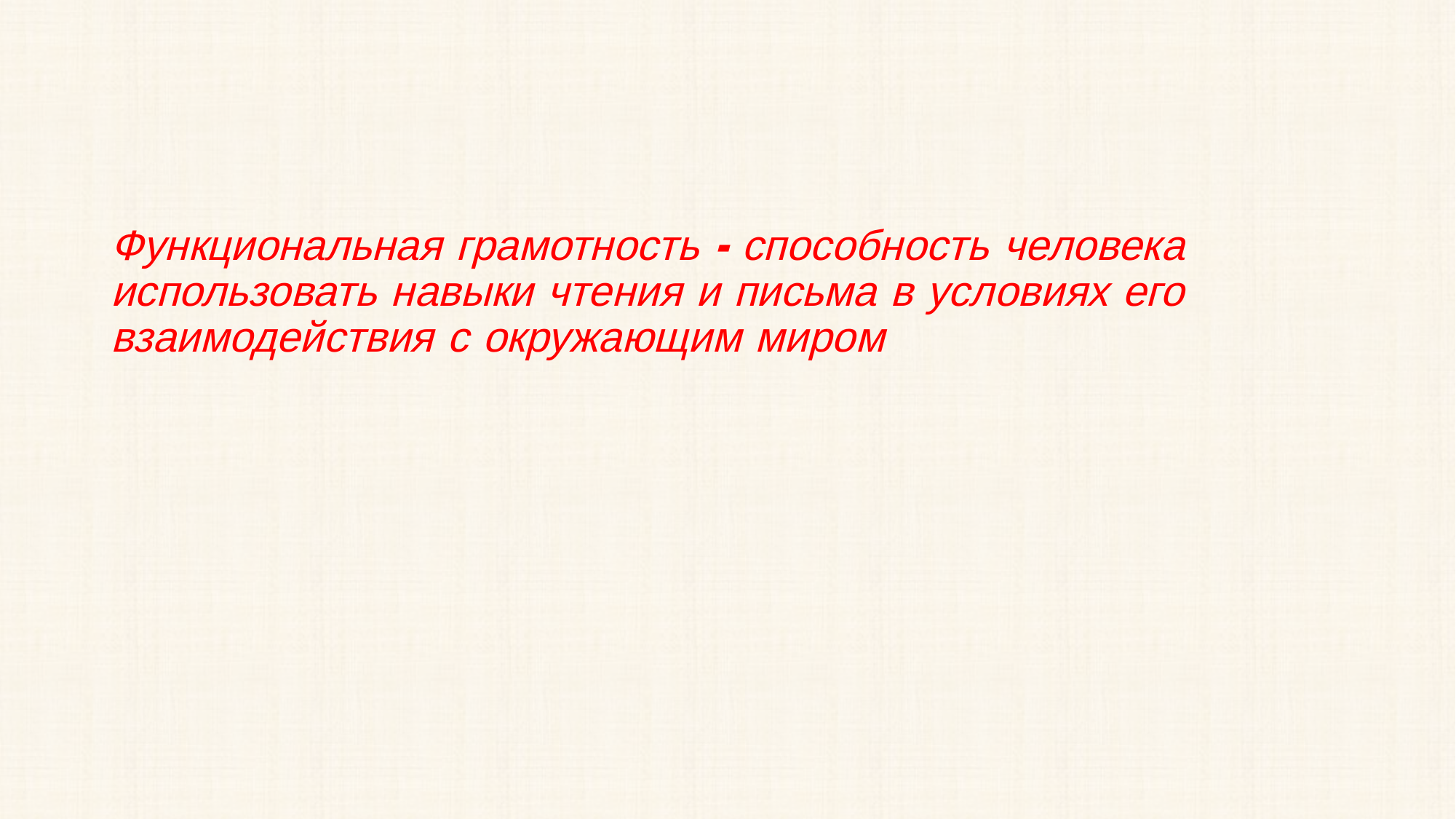

#
Функциональная грамотность - способность человека использовать навыки чтения и письма в условиях его взаимодействия с окружающим миром